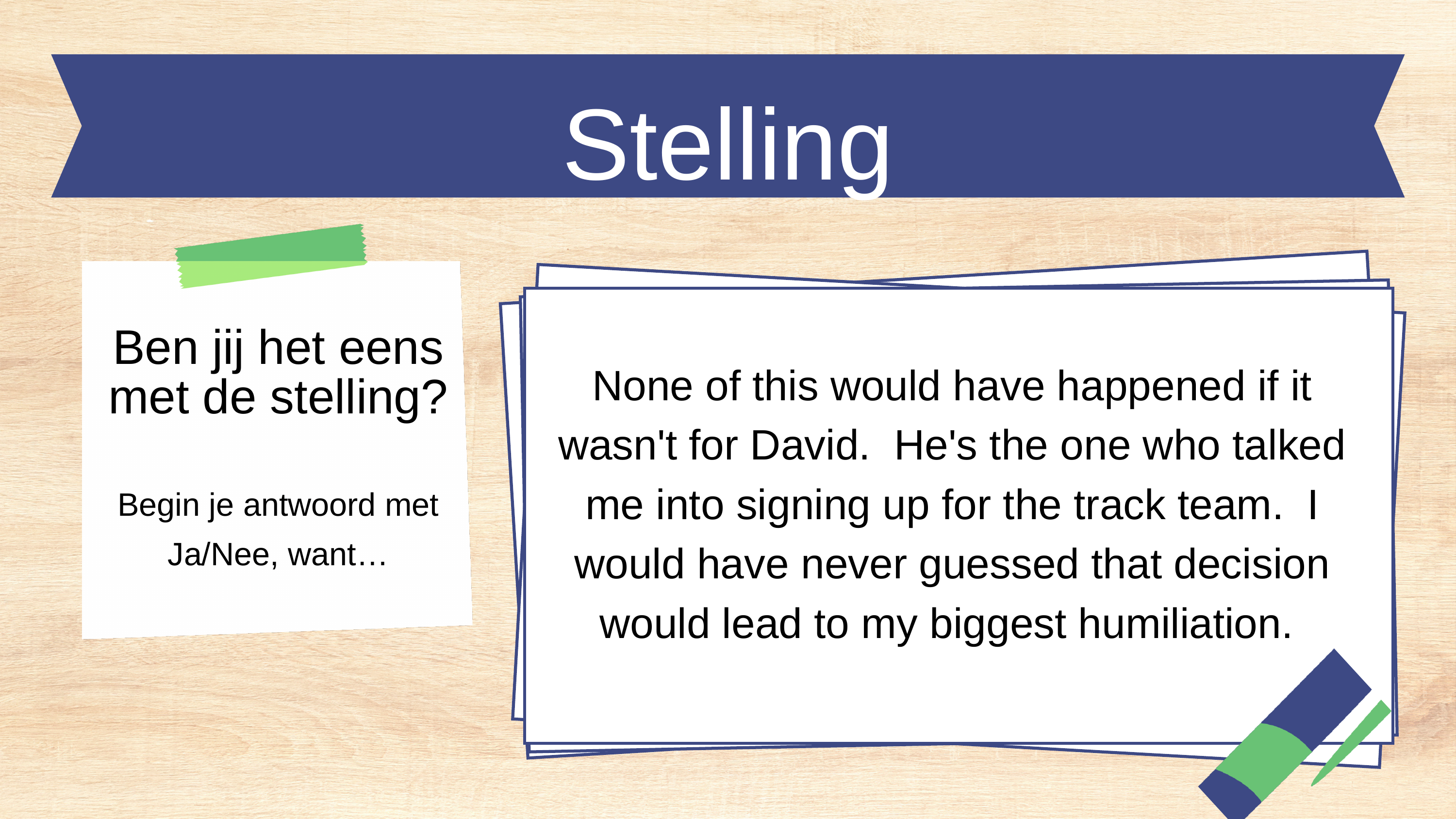

Stelling

None of this would have happened if it wasn't for David.  He's the one who talked me into signing up for the track team.  I would have never guessed that decision would lead to my biggest humiliation.

Ben jij het eens met de stelling?

Begin je antwoord met Ja/Nee, want…